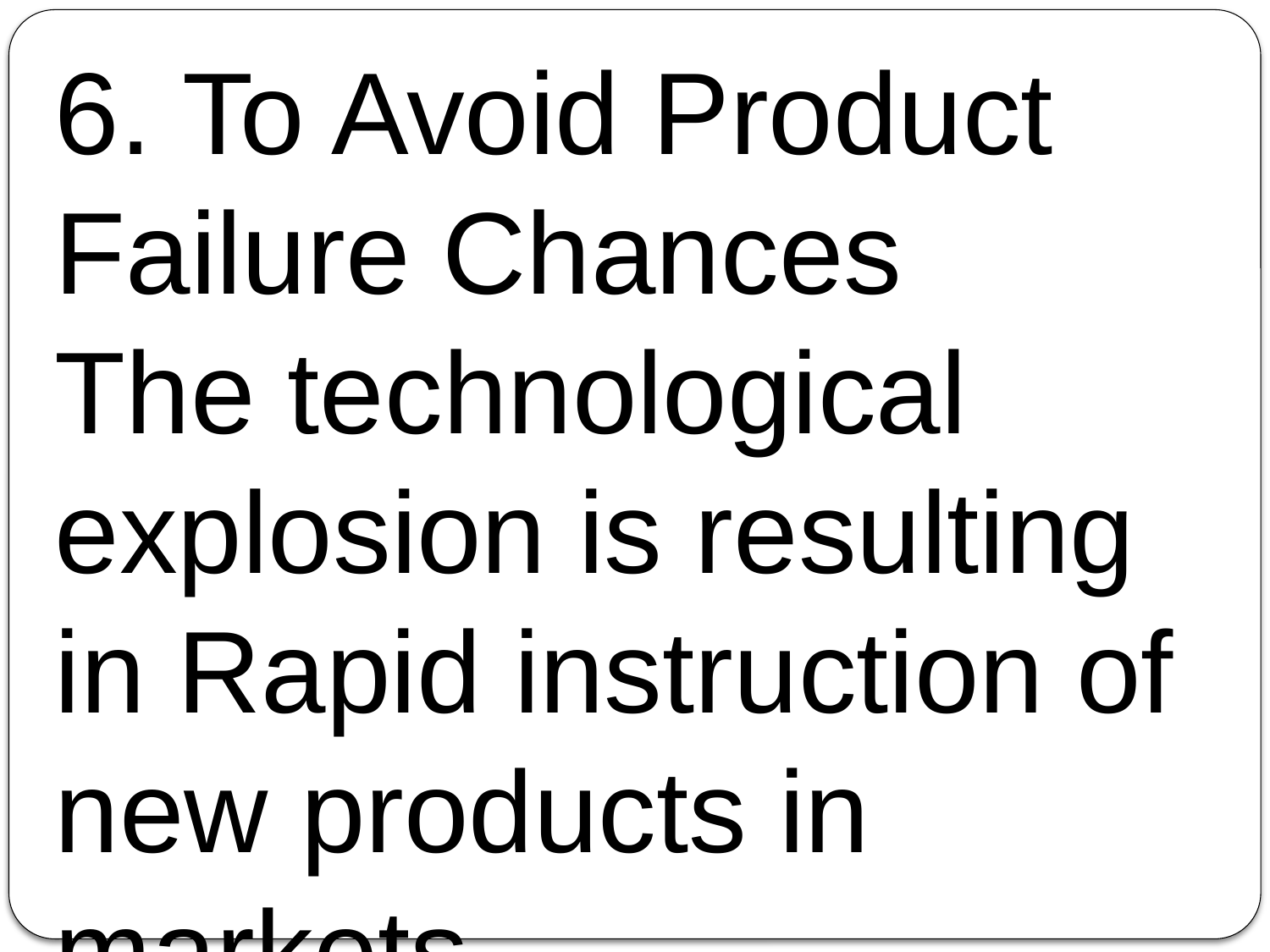

6. To Avoid Product Failure Chances
The technological explosion is resulting in Rapid instruction of new products in markets.